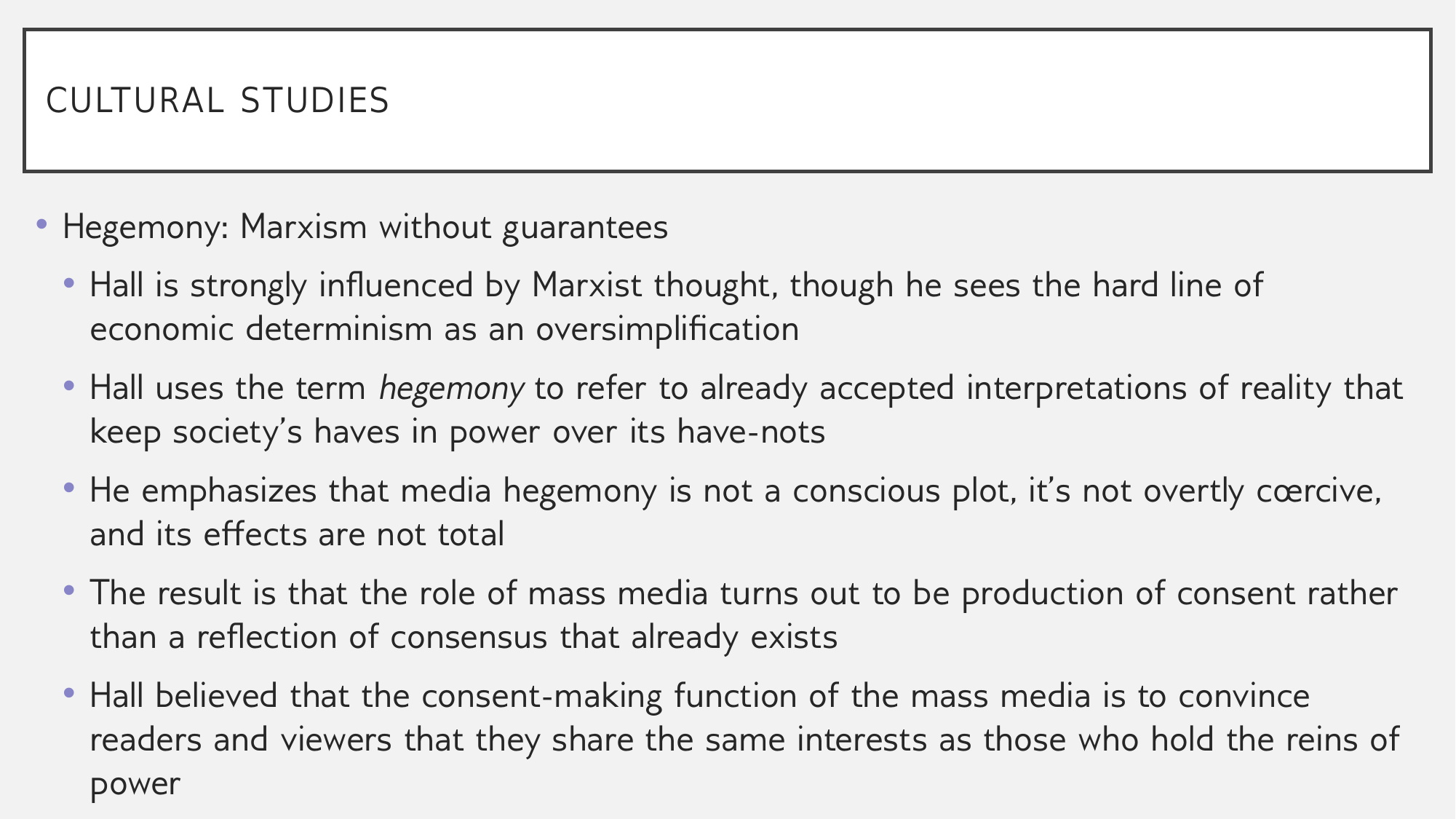

# Cultural Studies
Hegemony: Marxism without guarantees
Hall is strongly influenced by Marxist thought, though he sees the hard line of economic determinism as an oversimplification
Hall uses the term hegemony to refer to already accepted interpretations of reality that keep society’s haves in power over its have-nots
He emphasizes that media hegemony is not a conscious plot, it’s not overtly coercive, and its effects are not total
The result is that the role of mass media turns out to be production of consent rather than a reflection of consensus that already exists
Hall believed that the consent-making function of the mass media is to convince readers and viewers that they share the same interests as those who hold the reins of power